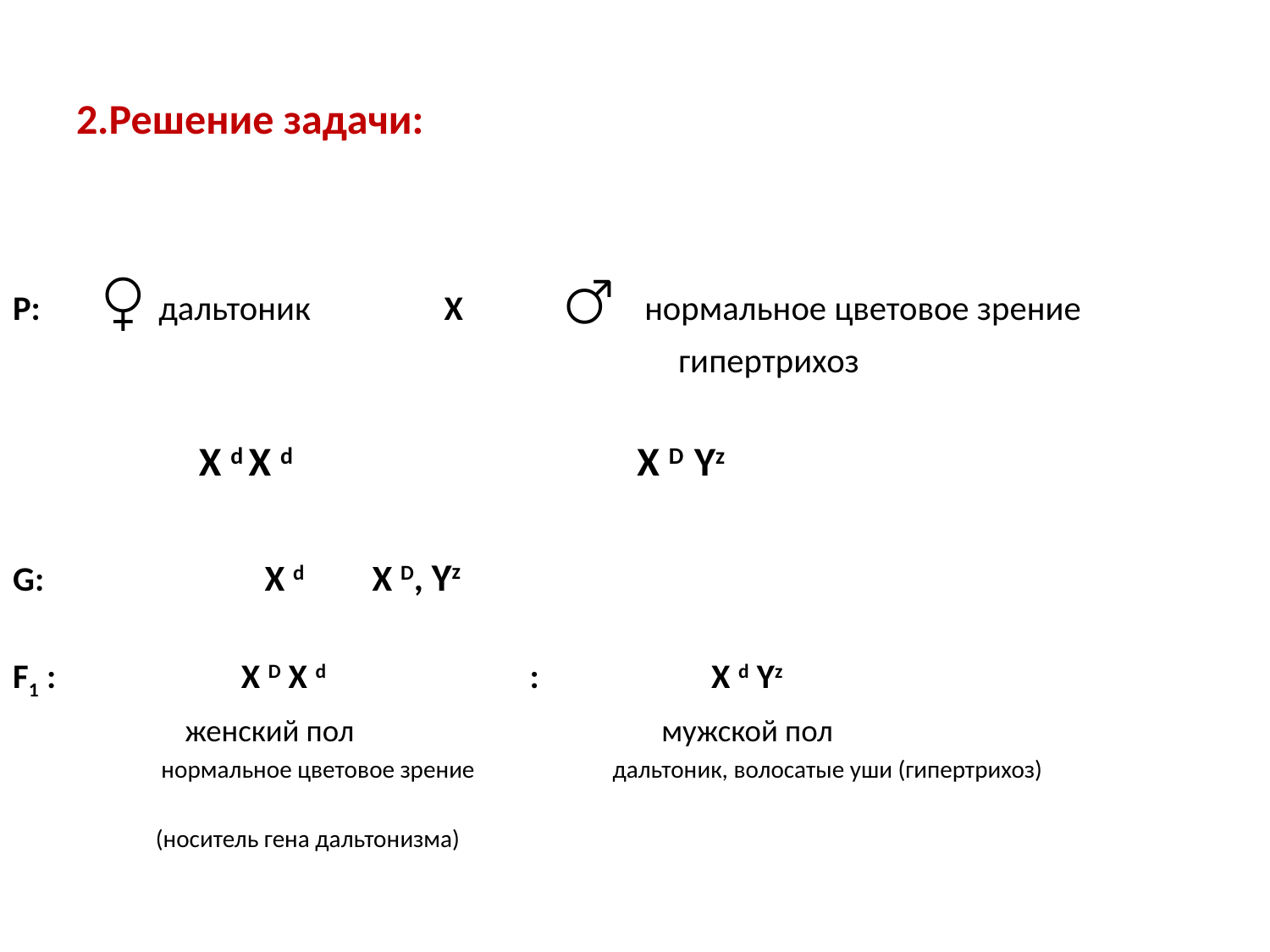

# 2.Решение задачи:

Р:        ♀  дальтоник                 Х             ♂    нормальное цветовое зрение
                                                                                     гипертрихоз

                    Х d Х d                                                                 Х D  Yz

G:  	                 Х d				 Х D, Yz

F1 :	              Х D Х d                          :                      Х d Yz
                      женский пол                                            мужской пол
                           нормальное цветовое зрение                         дальтоник, волосатые уши (гипертрихоз)

                          (носитель гена дальтонизма)